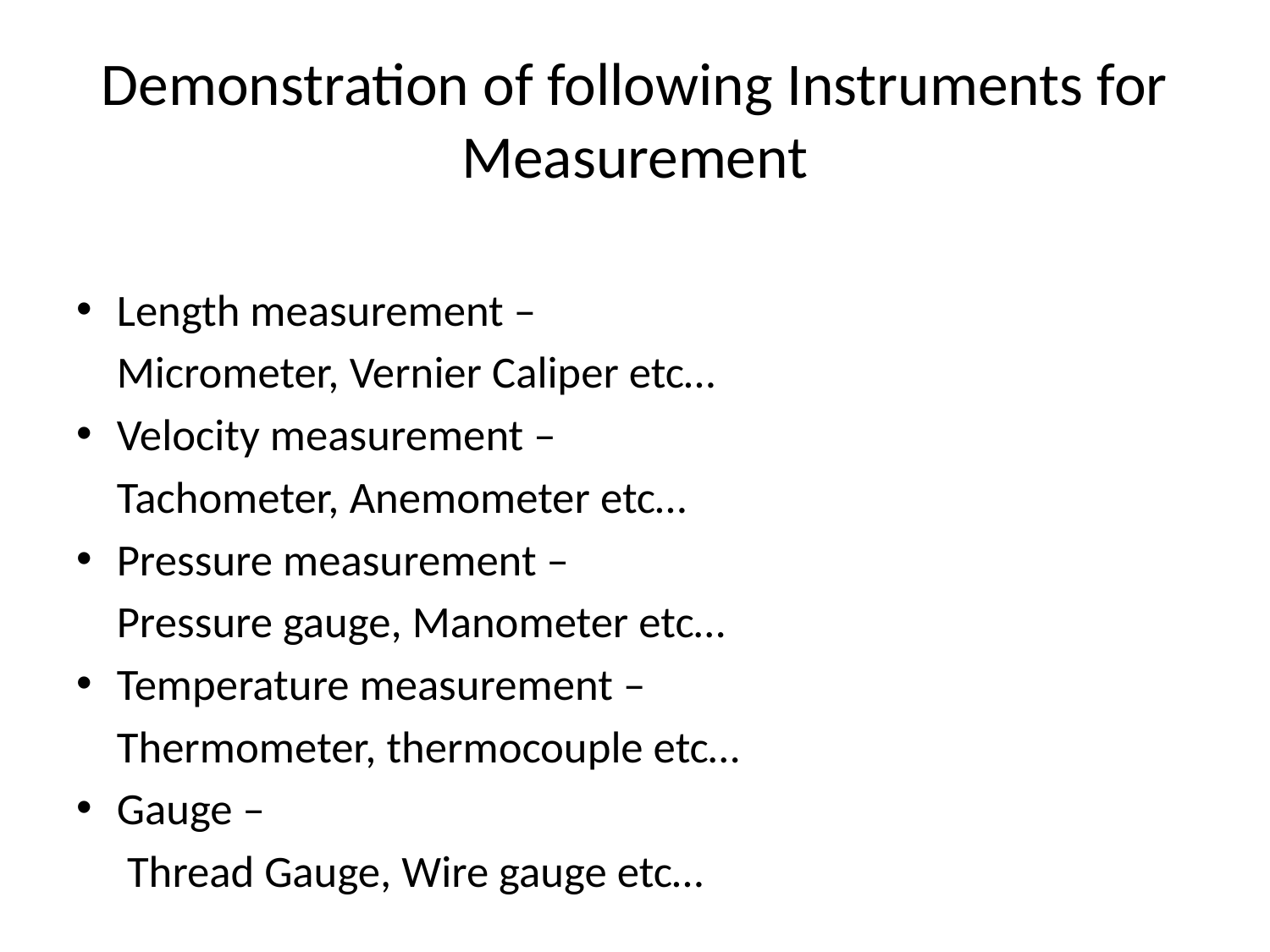

# Demonstration of following Instruments for Measurement
Length measurement –
    Micrometer, Vernier Caliper etc…
Velocity measurement –
    Tachometer, Anemometer etc…
Pressure measurement –
    Pressure gauge, Manometer etc…
Temperature measurement –
    Thermometer, thermocouple etc…
Gauge –
     Thread Gauge, Wire gauge etc…